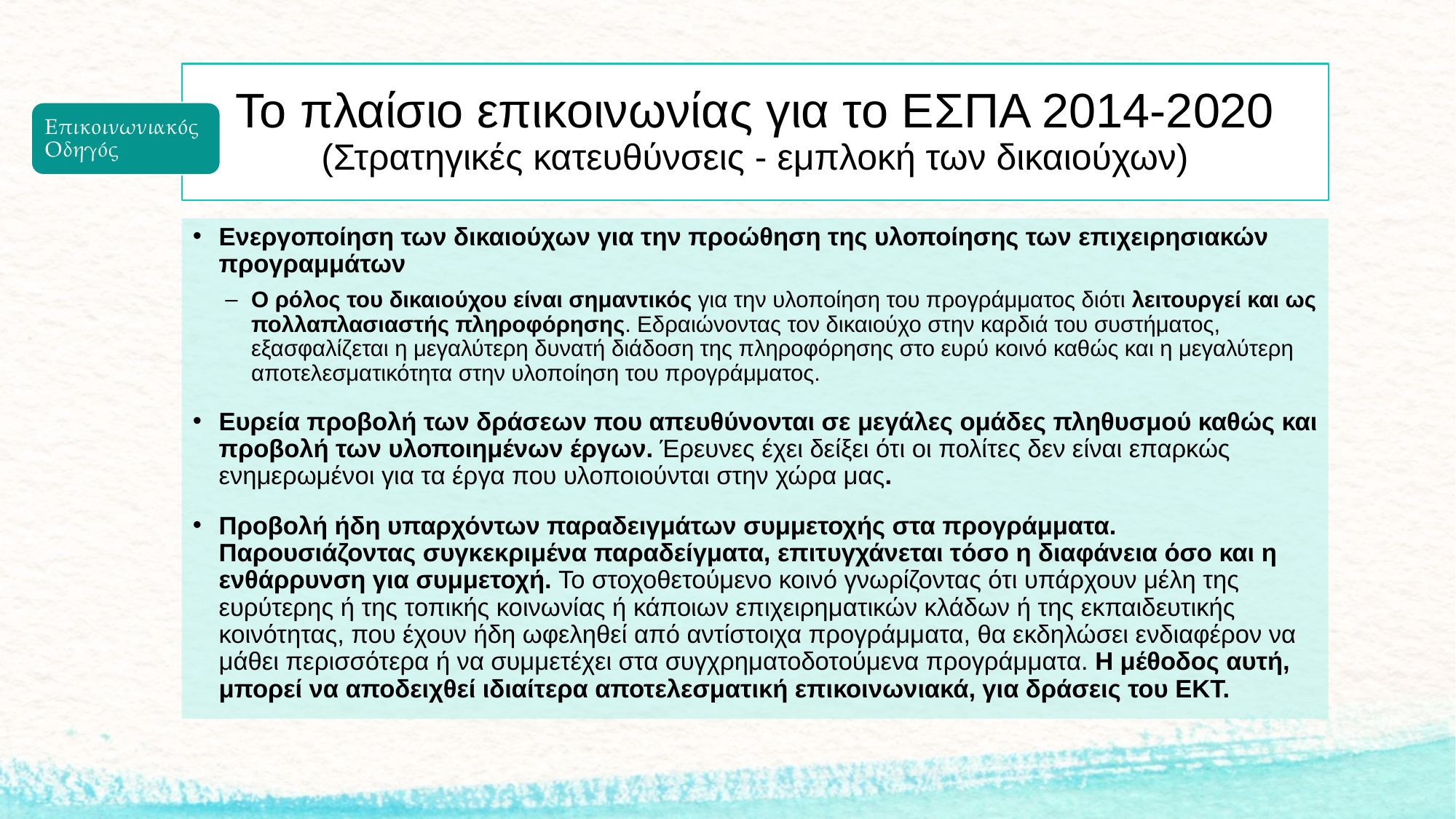

# Το πλαίσιο επικοινωνίας για το ΕΣΠΑ 2014-2020 (Στρατηγικές κατευθύνσεις - εμπλοκή των δικαιούχων)
Επικοινωνιακός Οδηγός
Ενεργοποίηση των δικαιούχων για την προώθηση της υλοποίησης των επιχειρησιακών προγραμμάτων
Ο ρόλος του δικαιούχου είναι σημαντικός για την υλοποίηση του προγράμματος διότι λειτουργεί και ως πολλαπλασιαστής πληροφόρησης. Εδραιώνοντας τον δικαιούχο στην καρδιά του συστήματος, εξασφαλίζεται η μεγαλύτερη δυνατή διάδοση της πληροφόρησης στο ευρύ κοινό καθώς και η μεγαλύτερη αποτελεσματικότητα στην υλοποίηση του προγράμματος.
Ευρεία προβολή των δράσεων που απευθύνονται σε μεγάλες ομάδες πληθυσμού καθώς και προβολή των υλοποιημένων έργων. Έρευνες έχει δείξει ότι οι πολίτες δεν είναι επαρκώς ενημερωμένοι για τα έργα που υλοποιούνται στην χώρα μας.
Προβολή ήδη υπαρχόντων παραδειγμάτων συμμετοχής στα προγράμματα. Παρουσιάζοντας συγκεκριμένα παραδείγματα, επιτυγχάνεται τόσο η διαφάνεια όσο και η ενθάρρυνση για συμμετοχή. Το στοχοθετούμενο κοινό γνωρίζοντας ότι υπάρχουν μέλη της ευρύτερης ή της τοπικής κοινωνίας ή κάποιων επιχειρηματικών κλάδων ή της εκπαιδευτικής κοινότητας, που έχουν ήδη ωφεληθεί από αντίστοιχα προγράμματα, θα εκδηλώσει ενδιαφέρον να μάθει περισσότερα ή να συμμετέχει στα συγχρηματοδοτούμενα προγράμματα. Η μέθοδος αυτή, μπορεί να αποδειχθεί ιδιαίτερα αποτελεσματική επικοινωνιακά, για δράσεις του ΕΚΤ.